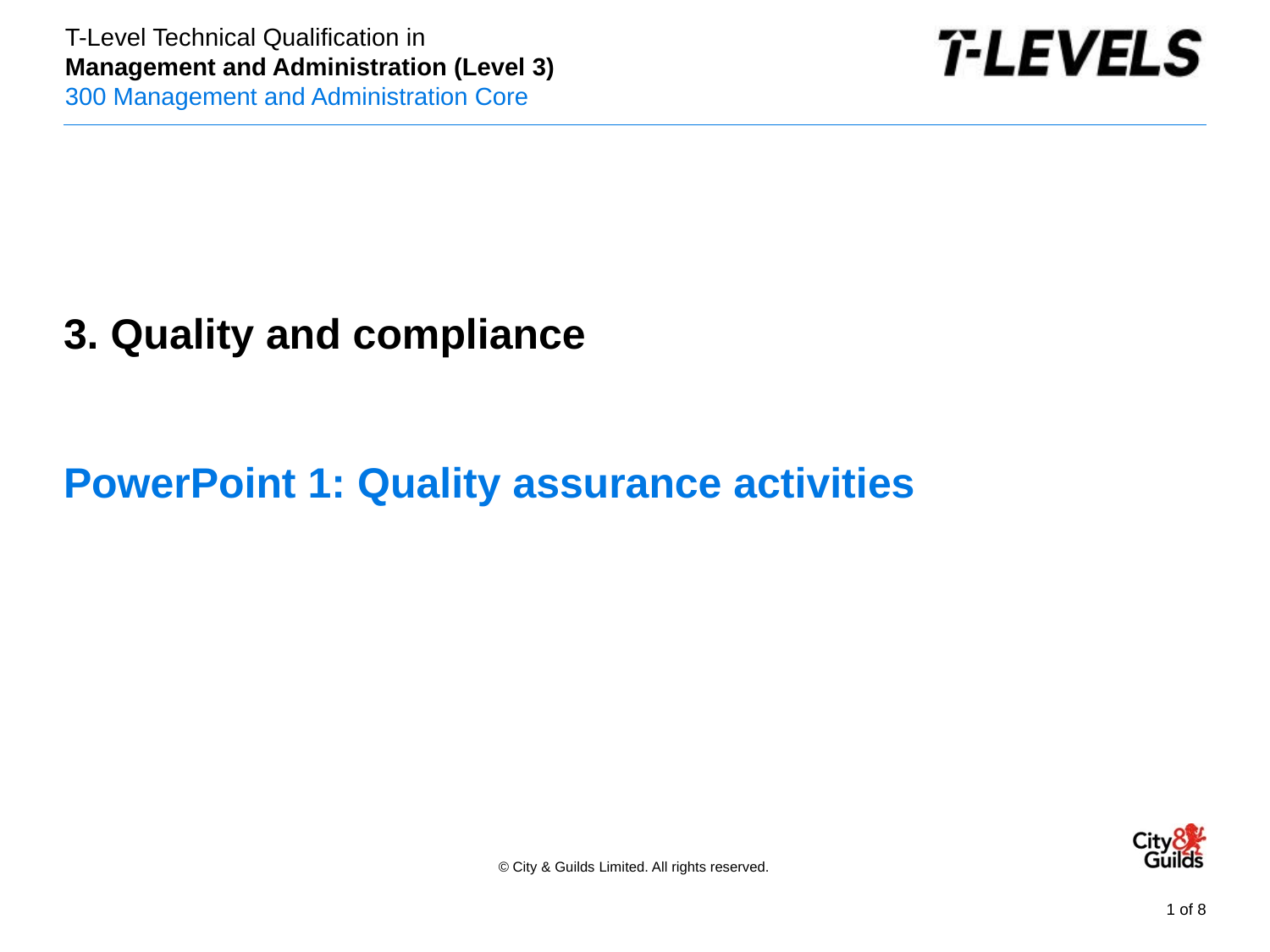

PowerPoint presentation
3. Quality and compliance

# PowerPoint 1: Quality assurance activities